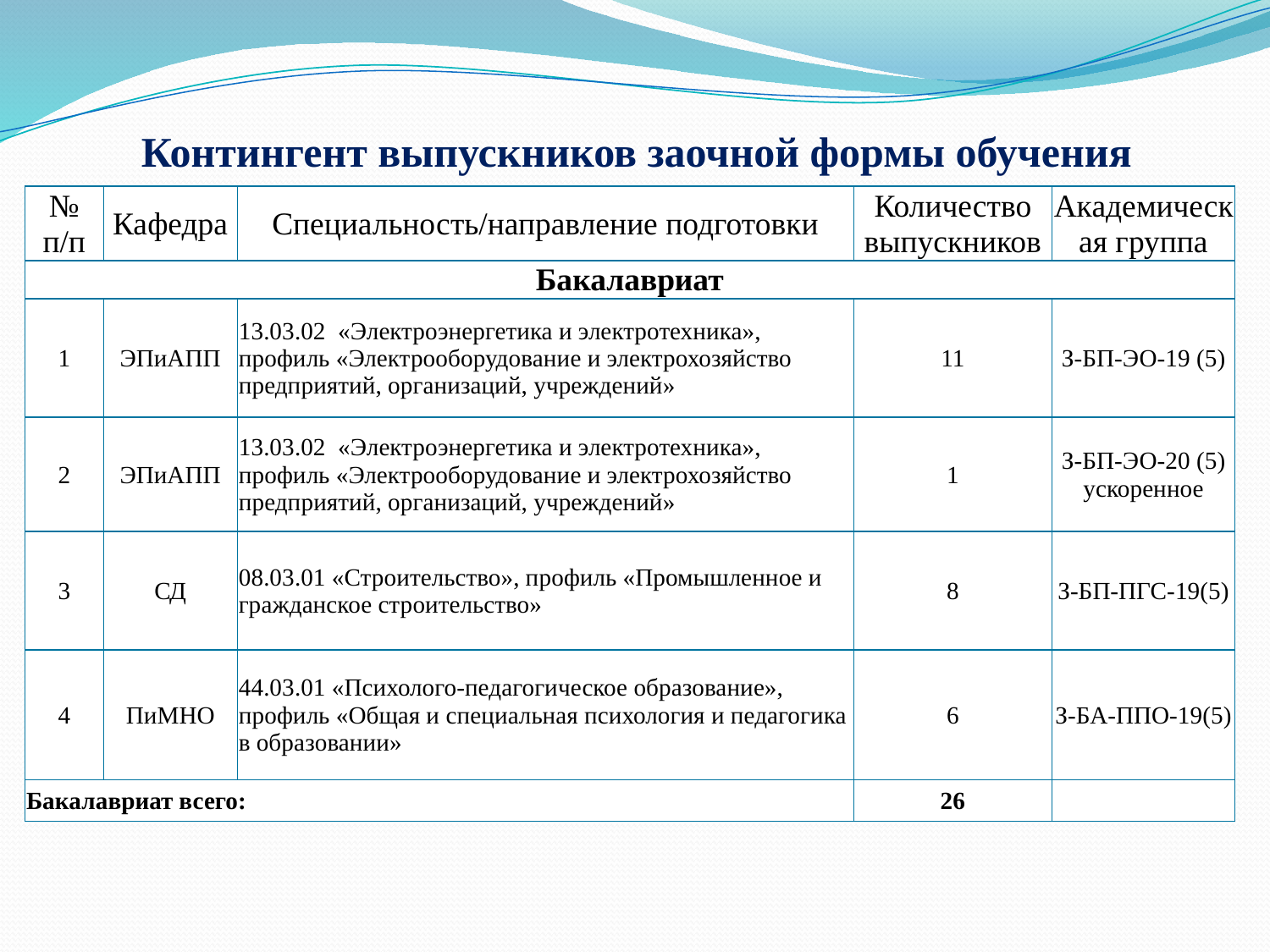

# Контингент выпускников заочной формы обучения
| № п/п | Кафедра | Специальность/направление подготовки | Количество выпускников | Академическая группа |
| --- | --- | --- | --- | --- |
| Бакалавриат |  |  |  |  |
| 1 | ЭПиАПП | 13.03.02 «Электроэнергетика и электротехника», профиль «Электрооборудование и электрохозяйство предприятий, организаций, учреждений» | 11 | З-БП-ЭО-19 (5) |
| 2 | ЭПиАПП | 13.03.02 «Электроэнергетика и электротехника», профиль «Электрооборудование и электрохозяйство предприятий, организаций, учреждений» | 1 | З-БП-ЭО-20 (5) ускоренное |
| 3 | СД | 08.03.01 «Строительство», профиль «Промышленное и гражданское строительство» | 8 | З-БП-ПГС-19(5) |
| 4 | ПиМНО | 44.03.01 «Психолого-педагогическое образование», профиль «Общая и специальная психология и педагогика в образовании» | 6 | З-БА-ППО-19(5) |
| Бакалавриат всего: |  |  | 26 |  |